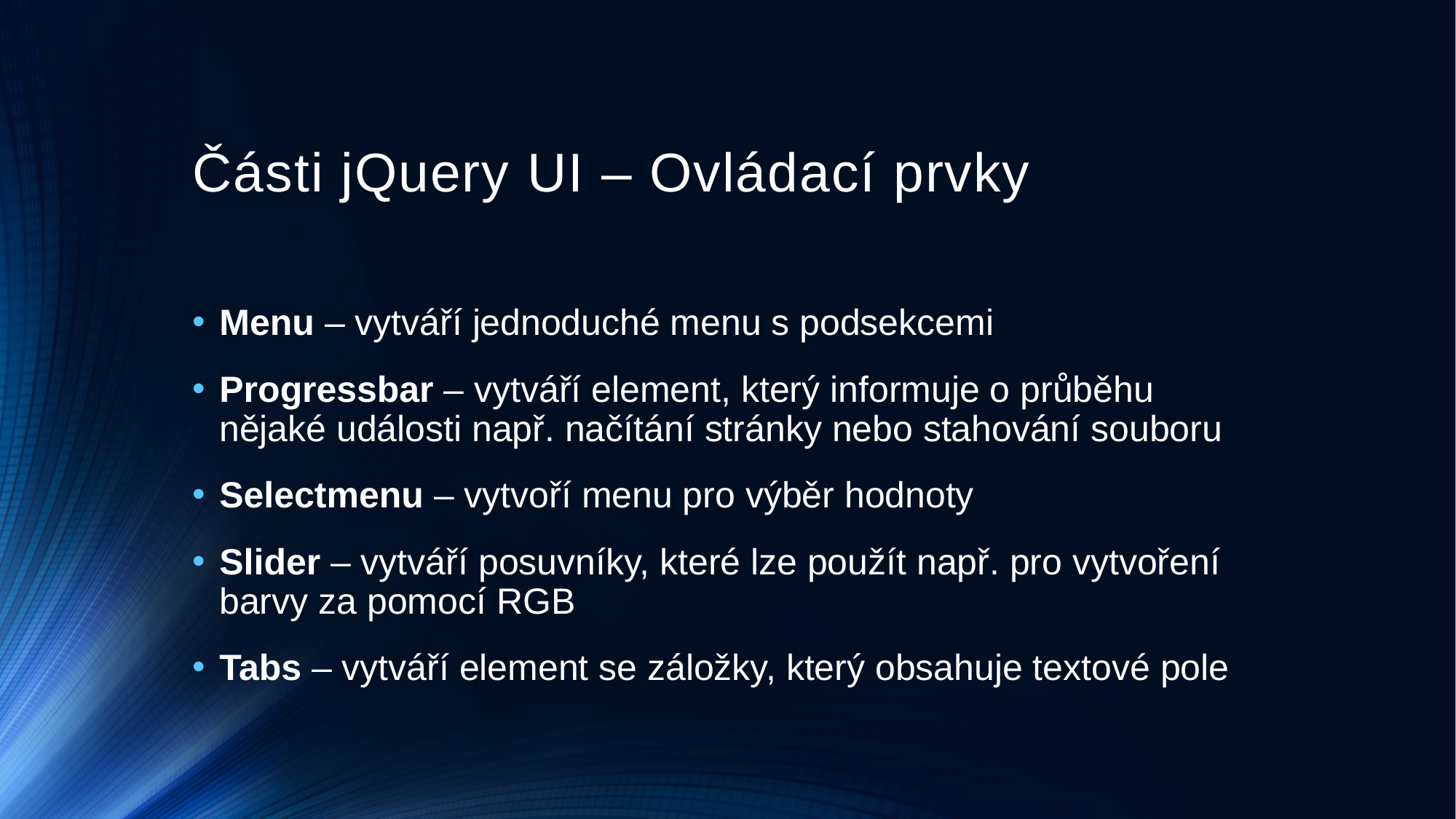

# Části jQuery UI – Ovládací prvky

Menu – vytváří jednoduché menu s podsekcemi
Progressbar – vytváří element, který informuje o průběhu nějaké události např. načítání stránky nebo stahování souboru
Selectmenu – vytvoří menu pro výběr hodnoty
Slider – vytváří posuvníky, které lze použít např. pro vytvoření barvy za pomocí RGB
Tabs – vytváří element se záložky, který obsahuje textové pole